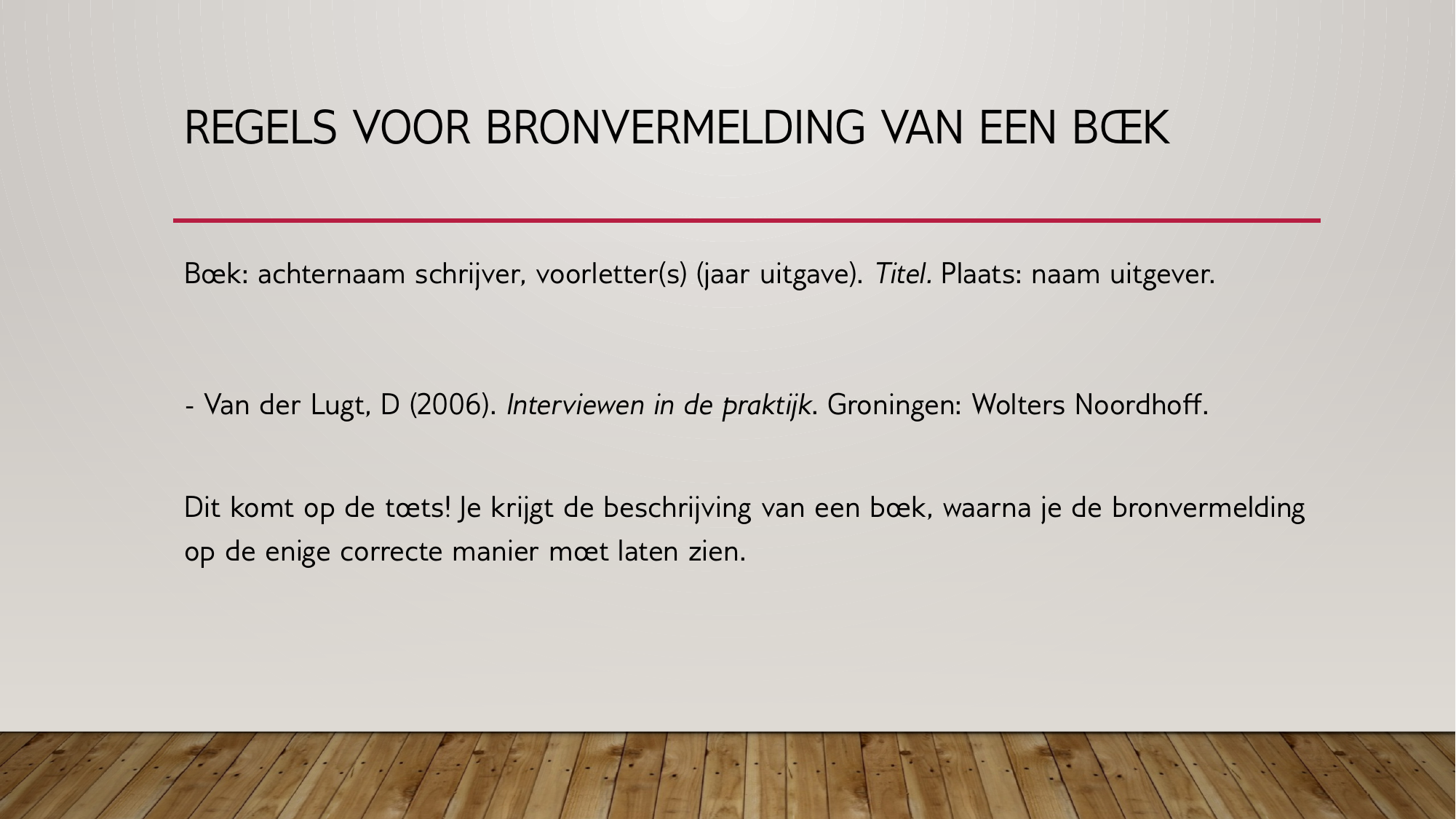

# Regels voor bronvermelding van een boek
Boek: achternaam schrijver, voorletter(s) (jaar uitgave). Titel. Plaats: naam uitgever.
- Van der Lugt, D (2006). Interviewen in de praktijk. Groningen: Wolters Noordhoff.
Dit komt op de toets! Je krijgt de beschrijving van een boek, waarna je de bronvermelding op de enige correcte manier moet laten zien.